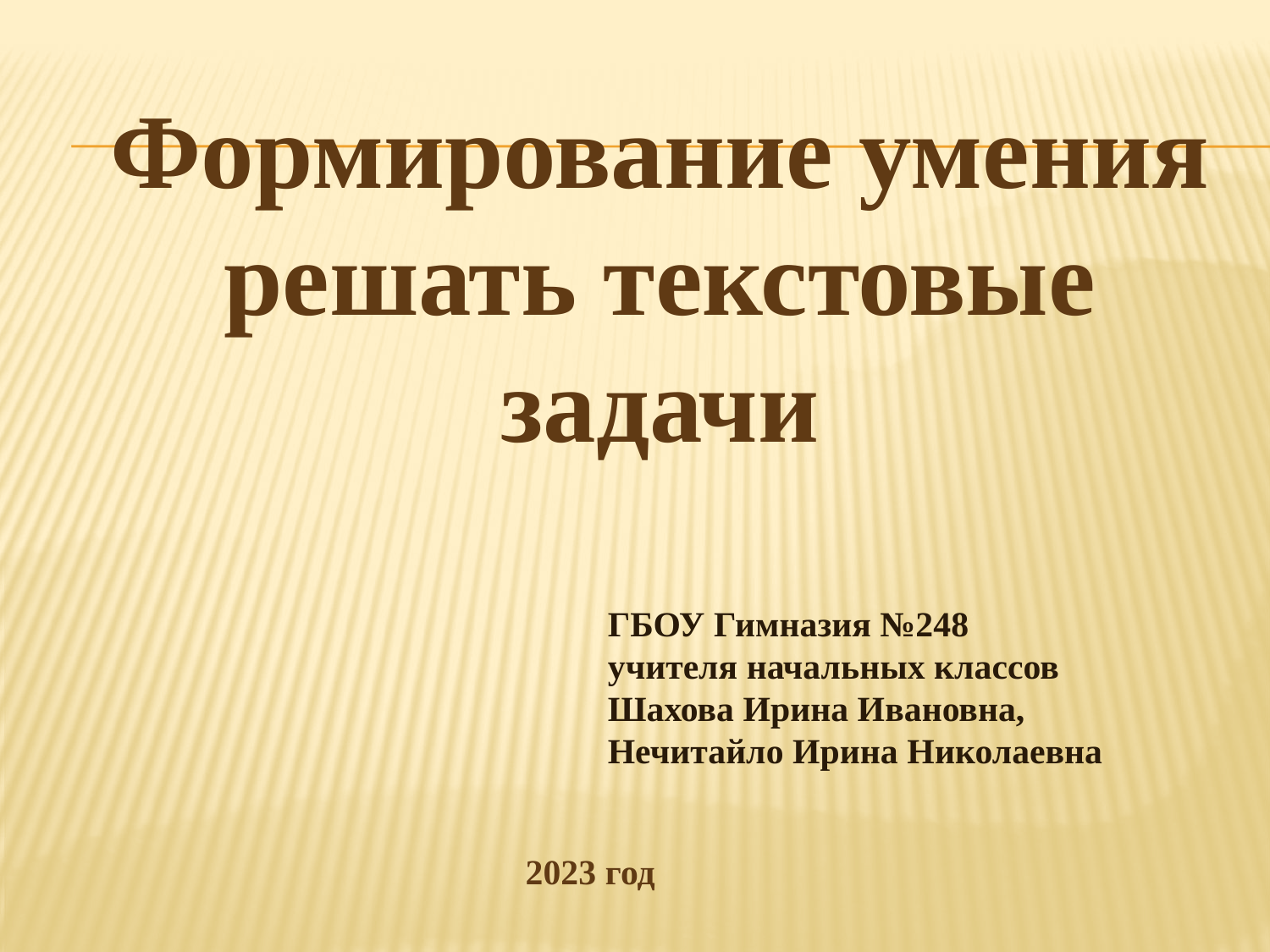

Формирование умения решать текстовые задачи
ГБОУ Гимназия №248
учителя начальных классов
Шахова Ирина Ивановна,
Нечитайло Ирина Николаевна
2023 год